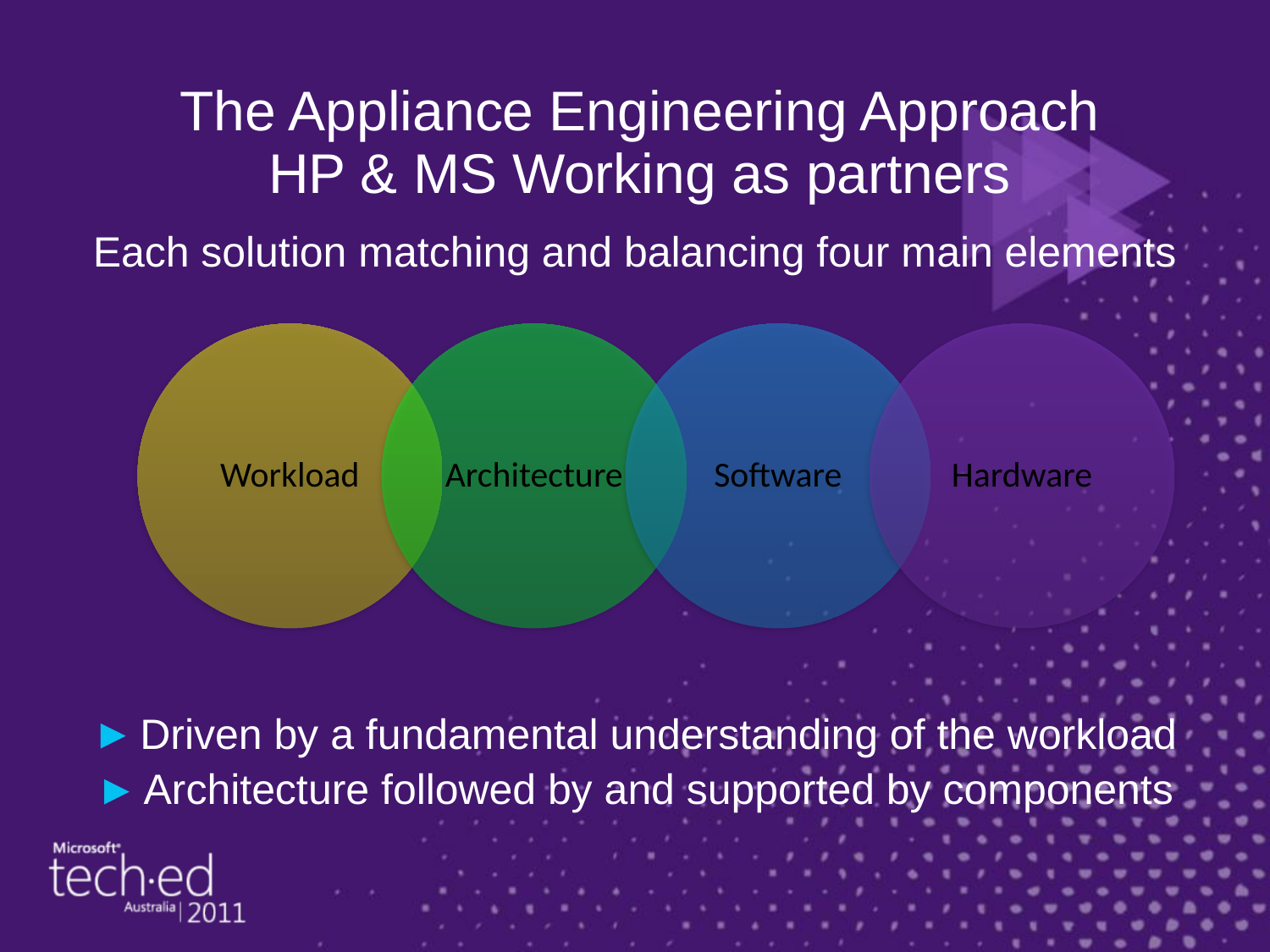

# The Appliance Engineering Approach HP & MS Working as partners
Each solution matching and balancing four main elements

Driven by a fundamental understanding of the workload
Architecture followed by and supported by components
Workload
Architecture
Software
Hardware